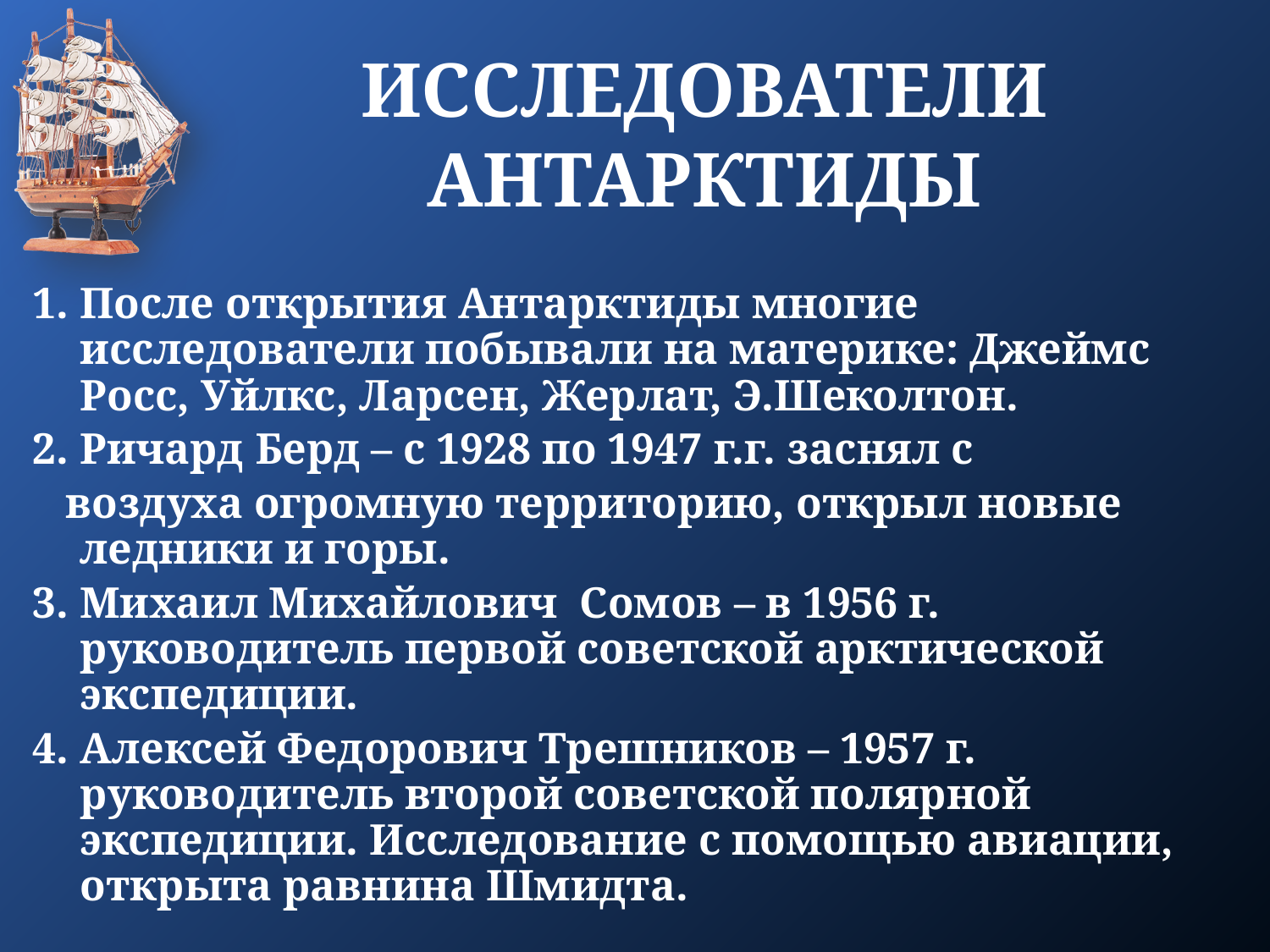

# Исследователи Антарктиды
1. После открытия Антарктиды многие исследователи побывали на материке: Джеймс Росс, Уйлкс, Ларсен, Жерлат, Э.Шеколтон.
2. Ричард Берд – с 1928 по 1947 г.г. заснял с
   воздуха огромную территорию, открыл новые ледники и горы.
3. Михаил Михайлович  Сомов – в 1956 г. руководитель первой советской арктической экспедиции.
4. Алексей Федорович Трешников – 1957 г. руководитель второй советской полярной экспедиции. Исследование с помощью авиации, открыта равнина Шмидта.